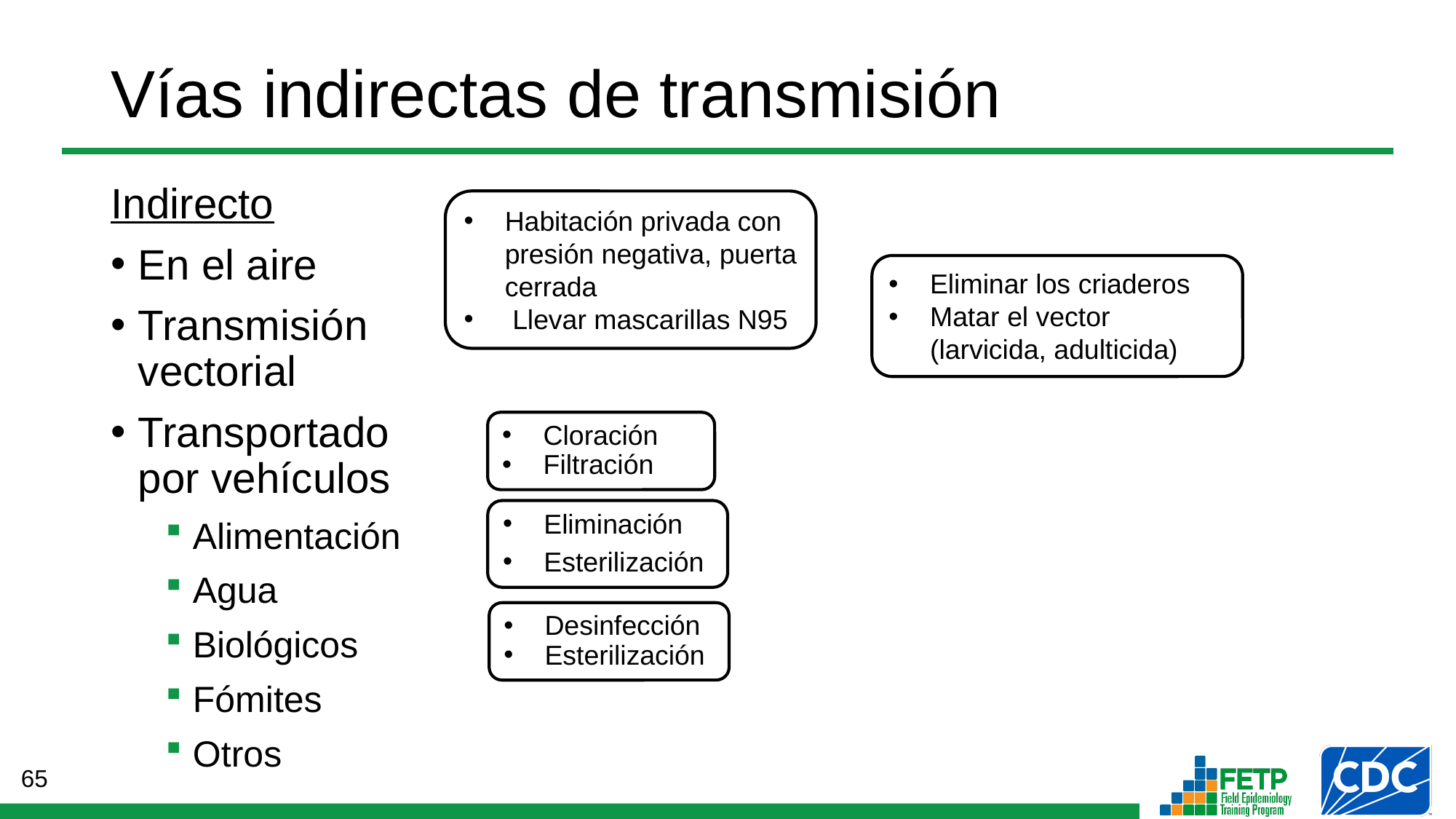

Vías indirectas de transmisión
Indirecto
En el aire
Transmisión vectorial
Transportado
por vehículos
Alimentación
Agua
Biológicos
Fómites
Otros

Habitación privada con presión negativa, puerta cerrada
 Llevar mascarillas N95
Eliminar los criaderos
Matar el vector (larvicida, adulticida)
Cloración
Filtración
Eliminación
Esterilización
Desinfección
Esterilización